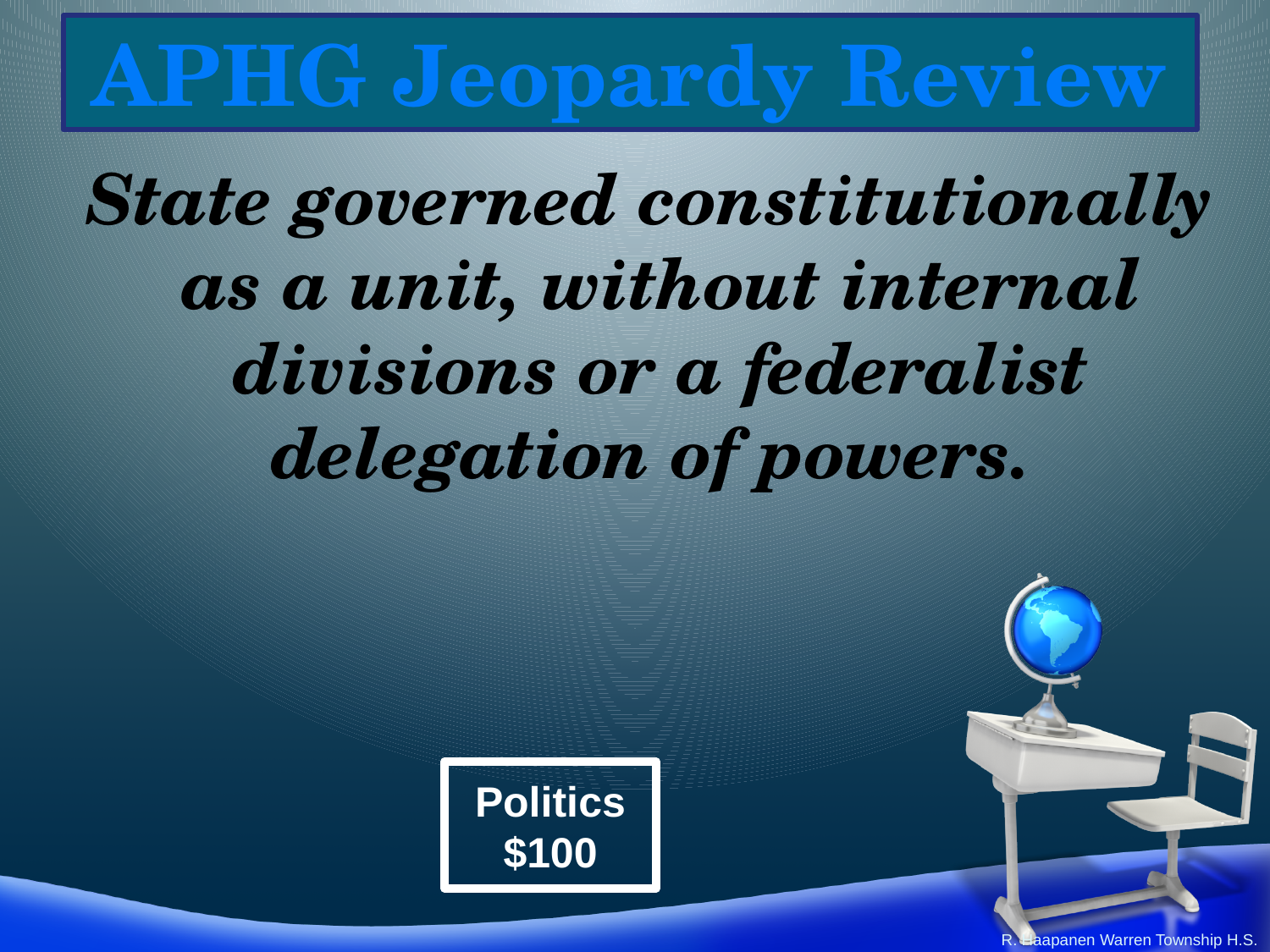

State governed constitutionally as a unit, without internal divisions or a federalist delegation of powers.
Politics
$100
R. Haapanen Warren Township H.S.